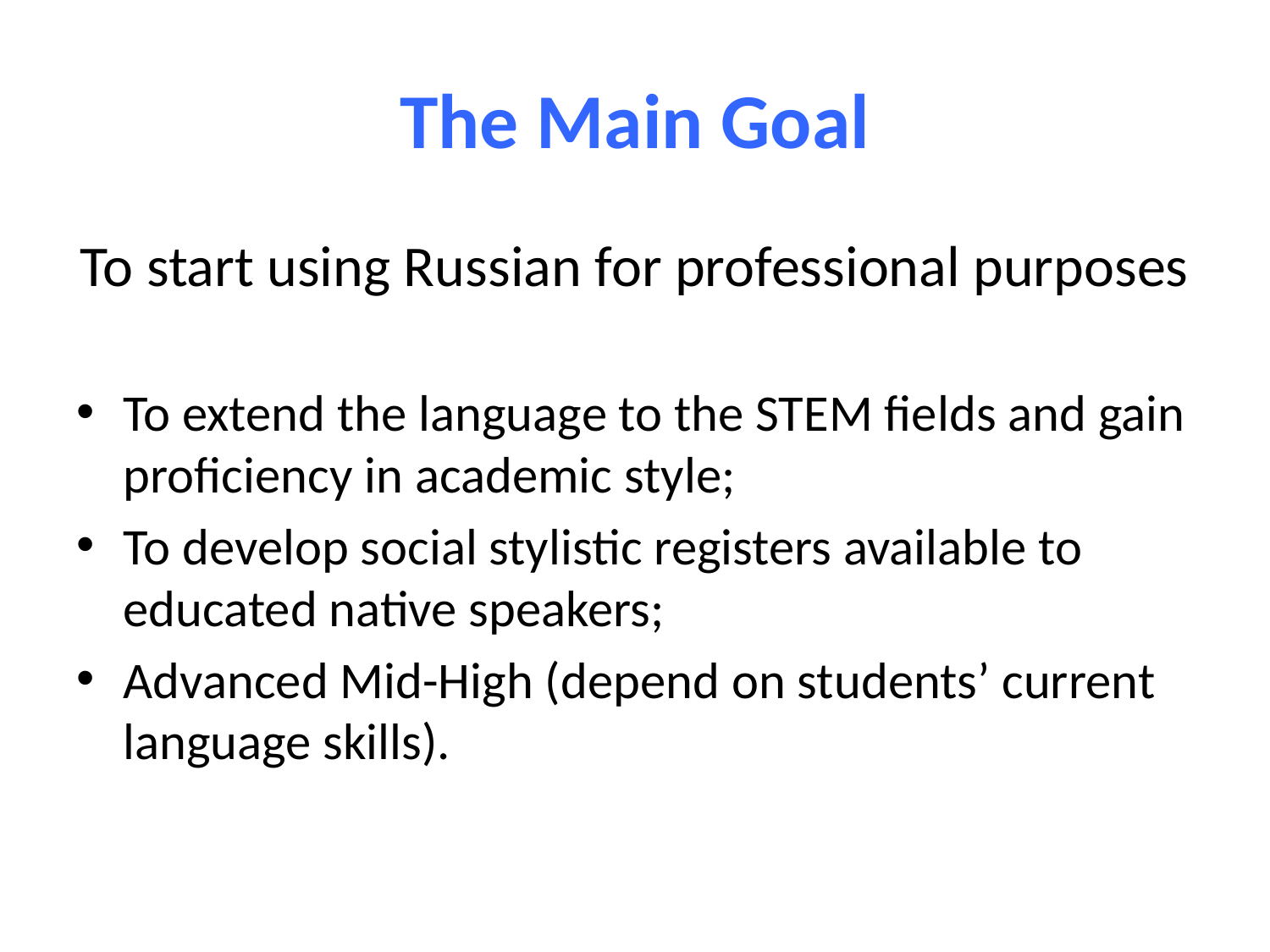

# The Main Goal
To start using Russian for professional purposes

To extend the language to the STEM fields and gain proficiency in academic style;
To develop social stylistic registers available to educated native speakers;
Advanced Mid-High (depend on students’ current language skills).